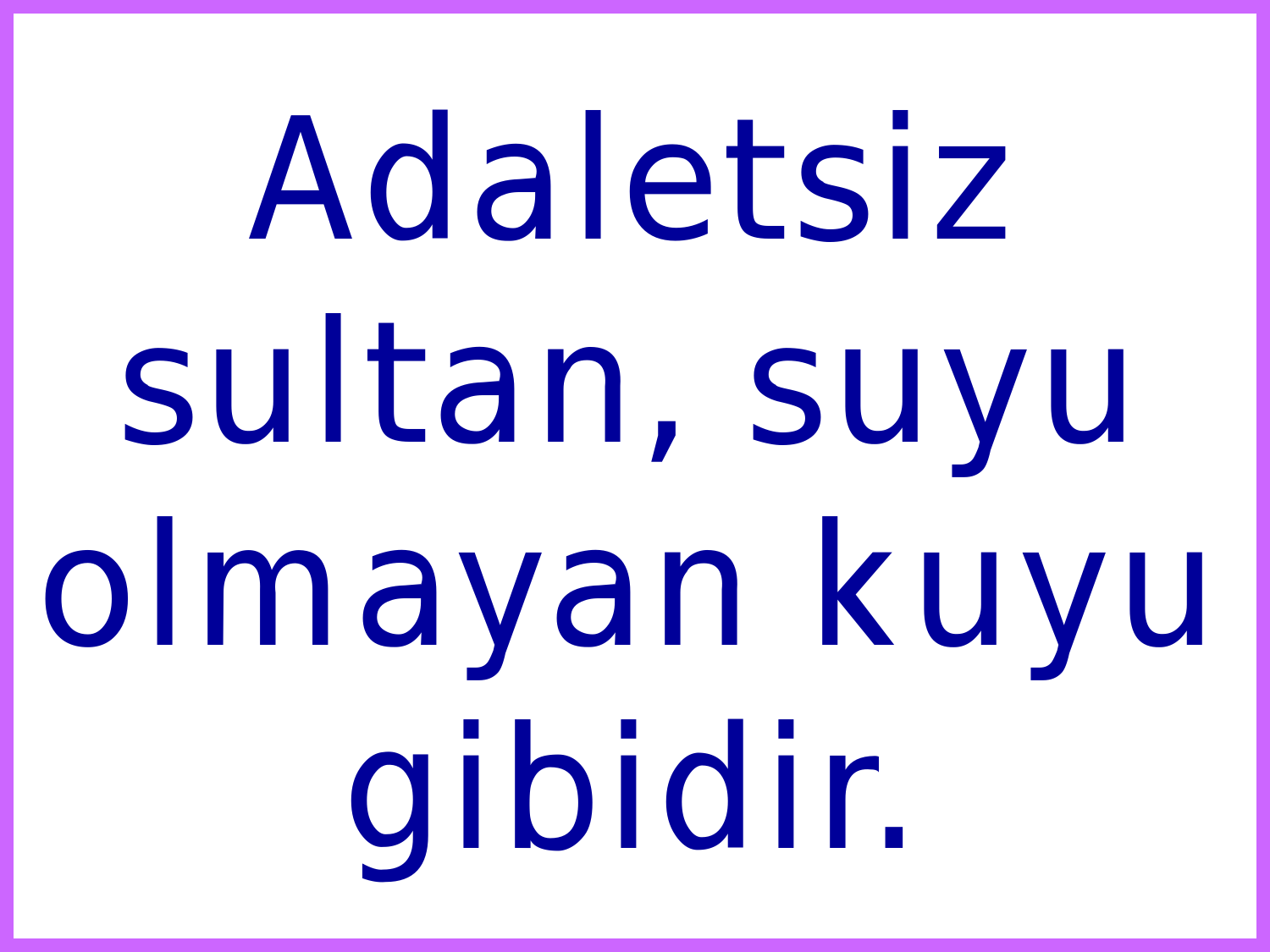

# Adaletsiz sultan, suyu olmayan kuyu gibidir.